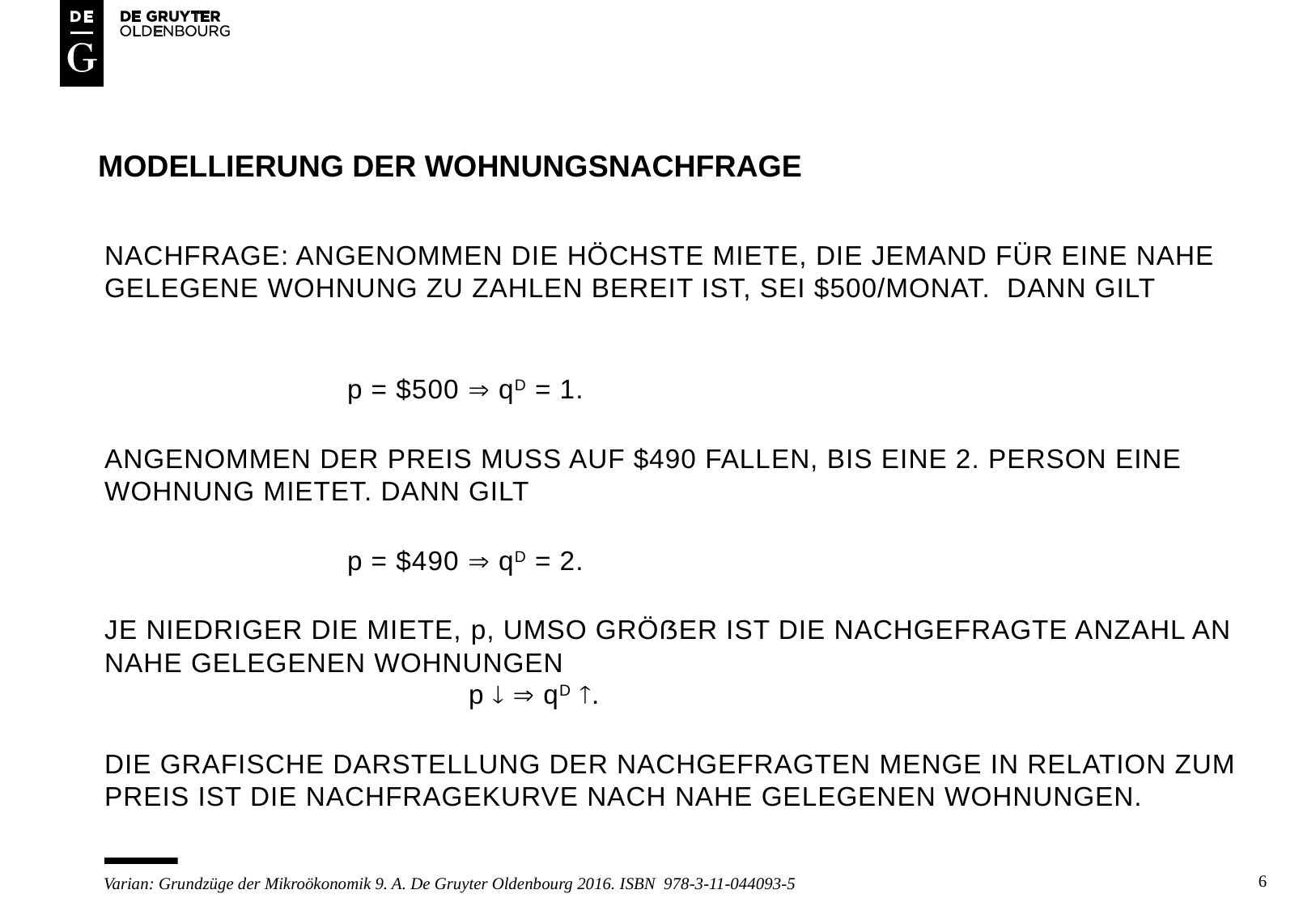

# Modellierung der Wohnungsnachfrage
Nachfrage: Angenommen die höchste Miete, die jemand für eine nahe gelegene Wohnung zu zahlen bereit ist, sei $500/Monat.  Dann gilt
		p = $500 ⇒ qD = 1.
Angenommen der Preis muss auf $490 fallen, bis eine 2. Person eine Wohnung mietet. Dann gilt
		p = $490 ⇒ qD = 2.
Je niedriger die Miete, p, umso größer ist die nachgefragte Anzahl an nahe gelegenen Wohnungen
			p ↓ ⇒ qD ↑.
Die grafische Darstellung der nachgefragten Menge in Relation zum Preis ist die Nachfragekurve nach nahe gelegenen Wohnungen.

6
Varian: Grundzüge der Mikroökonomik 9. A. De Gruyter Oldenbourg 2016. ISBN  978-3-11-044093-5